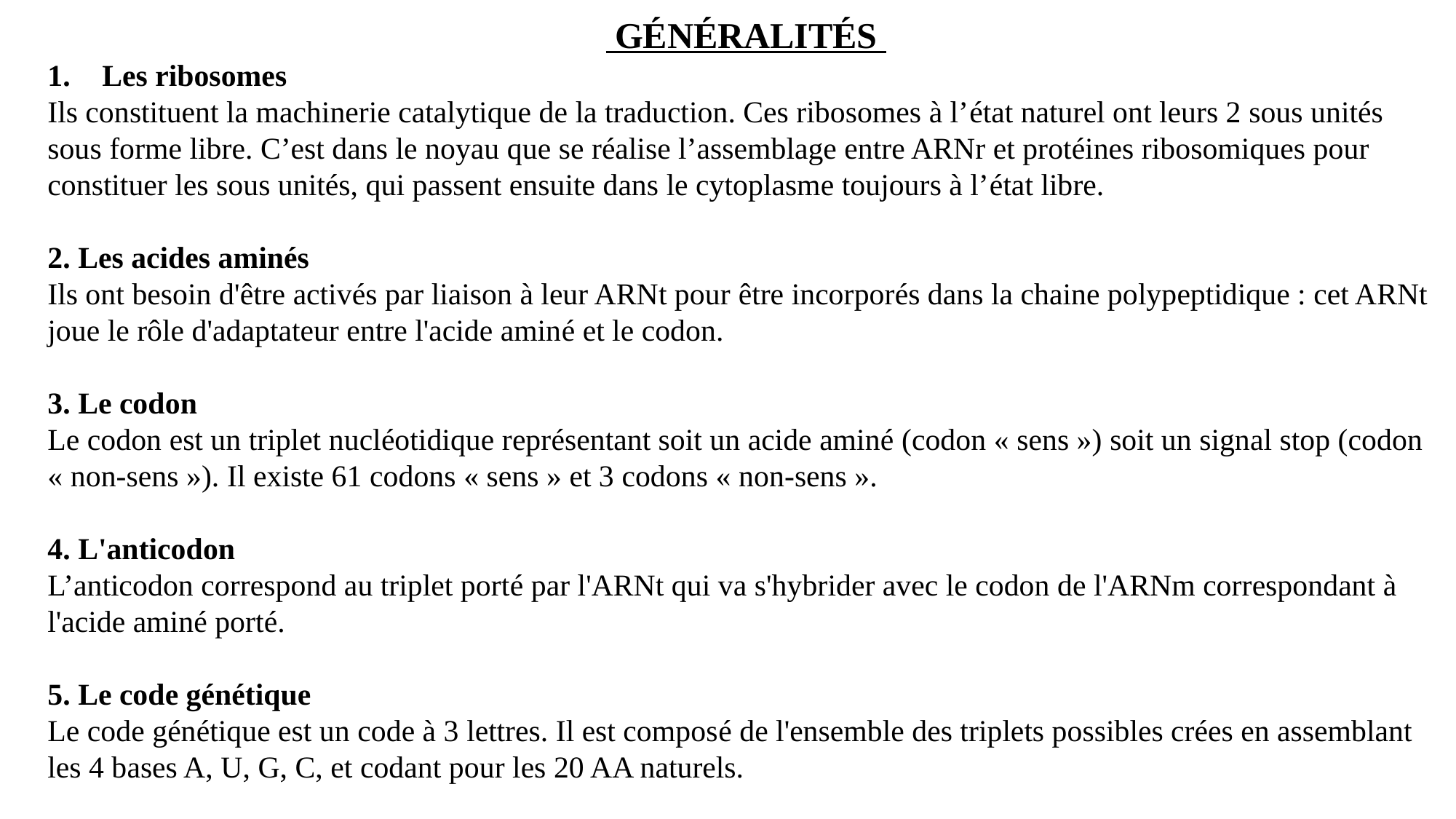

GÉNÉRALITÉS
Les ribosomes
Ils constituent la machinerie catalytique de la traduction. Ces ribosomes à l’état naturel ont leurs 2 sous unités sous forme libre. C’est dans le noyau que se réalise l’assemblage entre ARNr et protéines ribosomiques pour constituer les sous unités, qui passent ensuite dans le cytoplasme toujours à l’état libre.

2. Les acides aminés
Ils ont besoin d'être activés par liaison à leur ARNt pour être incorporés dans la chaine polypeptidique : cet ARNt joue le rôle d'adaptateur entre l'acide aminé et le codon.

3. Le codon
Le codon est un triplet nucléotidique représentant soit un acide aminé (codon « sens ») soit un signal stop (codon « non-sens »). Il existe 61 codons « sens » et 3 codons « non-sens ».

4. L'anticodon
L’anticodon correspond au triplet porté par l'ARNt qui va s'hybrider avec le codon de l'ARNm correspondant à l'acide aminé porté.

5. Le code génétique
Le code génétique est un code à 3 lettres. Il est composé de l'ensemble des triplets possibles crées en assemblant les 4 bases A, U, G, C, et codant pour les 20 AA naturels.